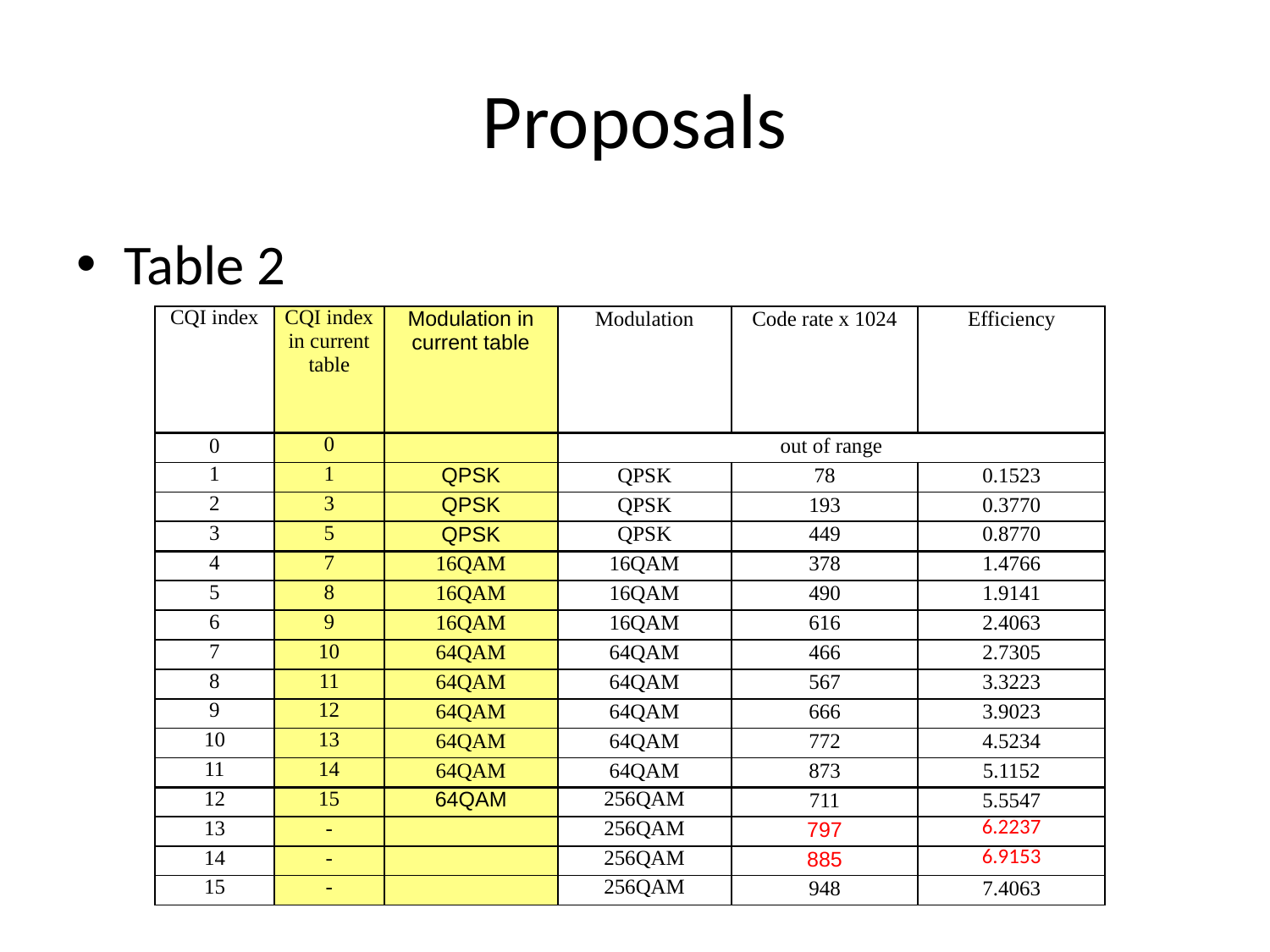

# Proposals
Table 2
| CQI index | CQI index in current table | Modulation in current table | Modulation | Code rate x 1024 | Efficiency |
| --- | --- | --- | --- | --- | --- |
| 0 | 0 |  | out of range |  |  |
| 1 | 1 | QPSK | QPSK | 78 | 0.1523 |
| 2 | 3 | QPSK | QPSK | 193 | 0.3770 |
| 3 | 5 | QPSK | QPSK | 449 | 0.8770 |
| 4 | 7 | 16QAM | 16QAM | 378 | 1.4766 |
| 5 | 8 | 16QAM | 16QAM | 490 | 1.9141 |
| 6 | 9 | 16QAM | 16QAM | 616 | 2.4063 |
| 7 | 10 | 64QAM | 64QAM | 466 | 2.7305 |
| 8 | 11 | 64QAM | 64QAM | 567 | 3.3223 |
| 9 | 12 | 64QAM | 64QAM | 666 | 3.9023 |
| 10 | 13 | 64QAM | 64QAM | 772 | 4.5234 |
| 11 | 14 | 64QAM | 64QAM | 873 | 5.1152 |
| 12 | 15 | 64QAM | 256QAM | 711 | 5.5547 |
| 13 | - |  | 256QAM | 797 | 6.2237 |
| 14 | - |  | 256QAM | 885 | 6.9153 |
| 15 | - |  | 256QAM | 948 | 7.4063 |